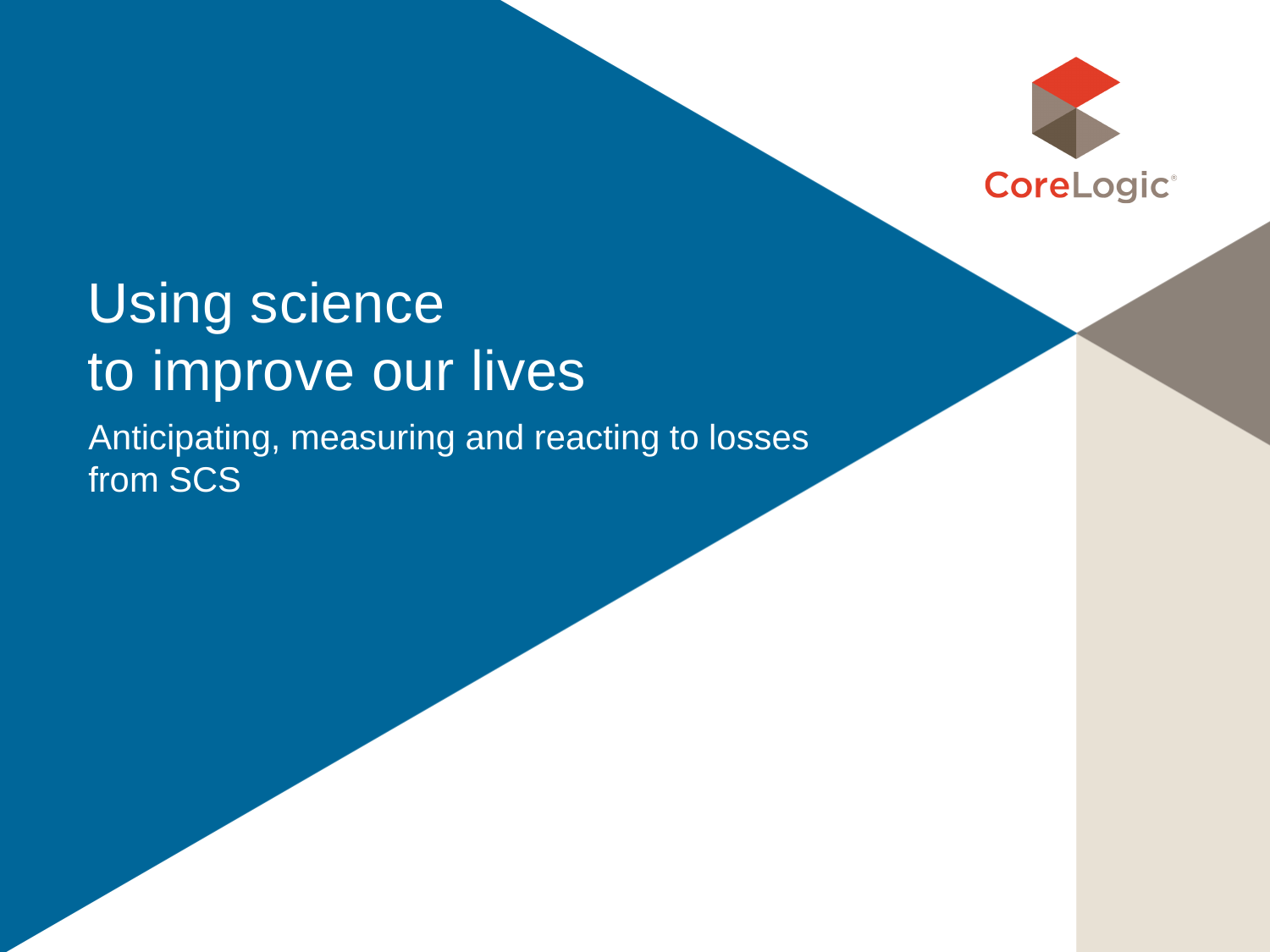

# Using science to improve our lives
Anticipating, measuring and reacting to losses from SCS